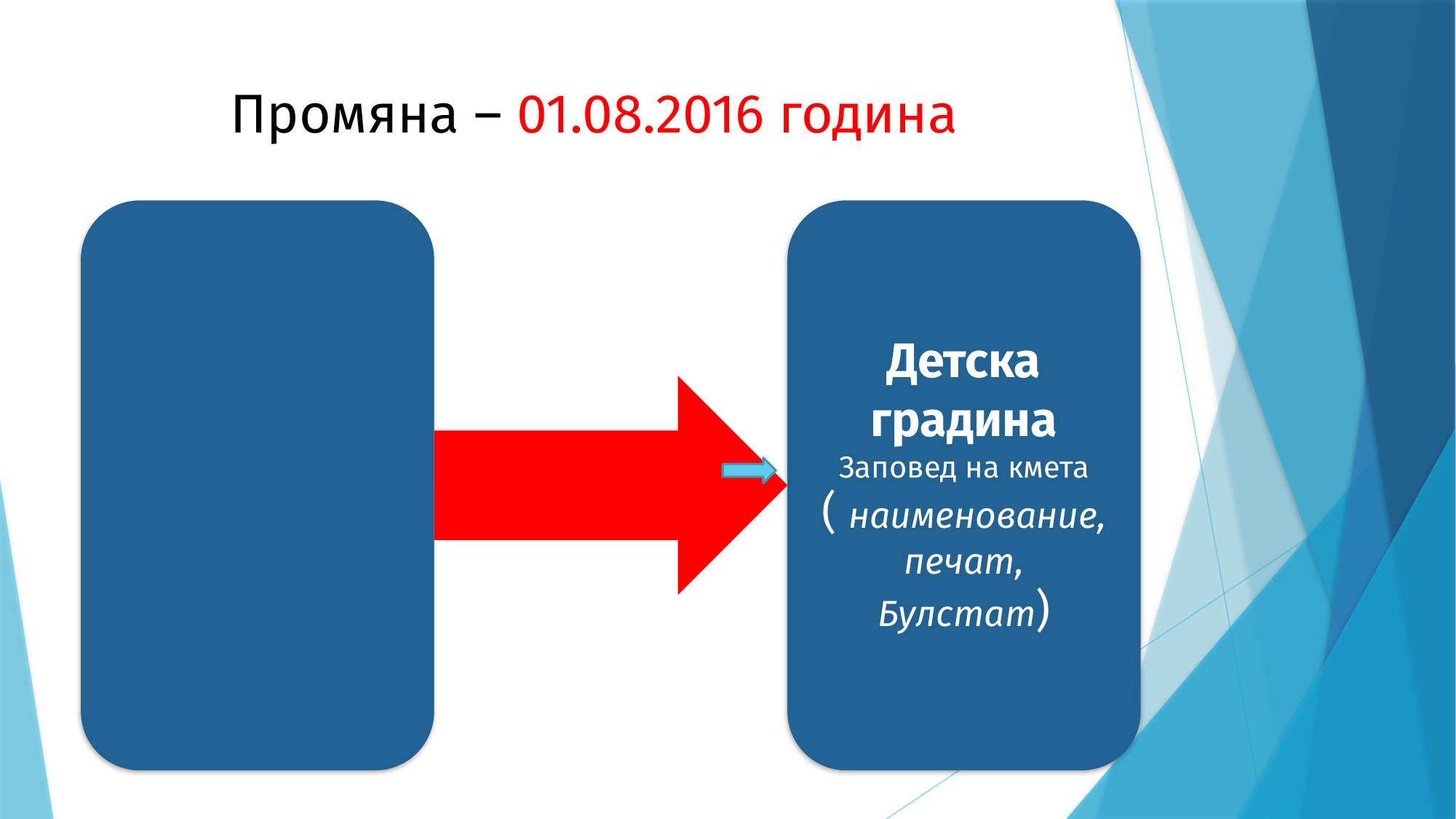

# Промяна – 01.08.2016 година
Детска градина
Заповед на кмета
( наименование, печат, Булстат)